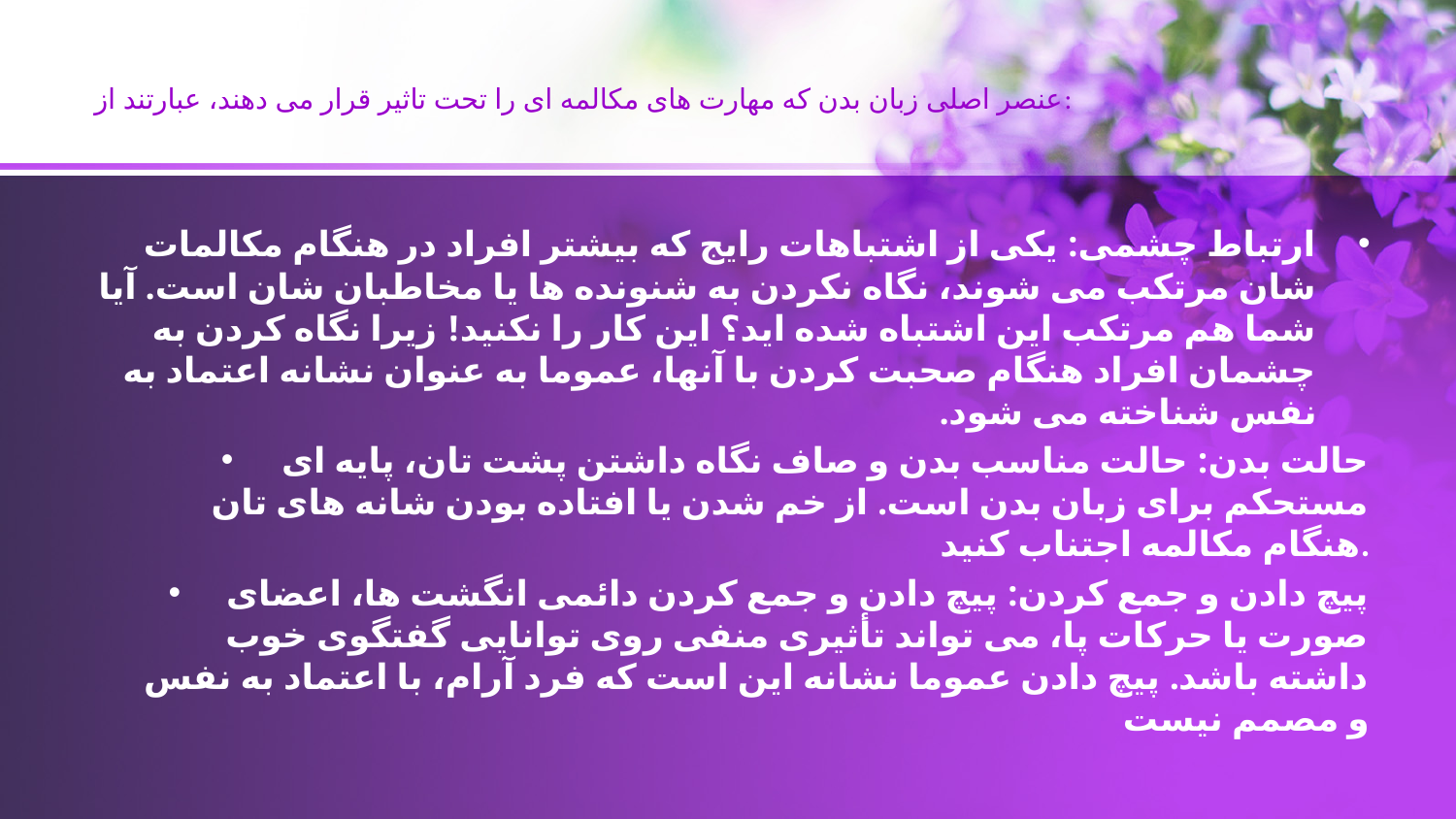

# عنصر اصلی زبان بدن که مهارت های مکالمه ای را تحت تاثیر قرار می دهند، عبارتند از:
ارتباط چشمی: یکی از اشتباهات رایج که بیشتر افراد در هنگام مکالمات شان مرتکب می شوند، نگاه نکردن به شنونده ها یا مخاطبان شان است. آیا شما هم مرتکب این اشتباه شده اید؟ این کار را نکنید! زیرا نگاه کردن به چشمان افراد هنگام صحبت کردن با آنها، عموما به عنوان نشانه اعتماد به نفس شناخته می شود.
حالت بدن: حالت مناسب بدن و صاف نگاه داشتن پشت تان، پایه ای مستحکم برای زبان بدن است. از خم شدن یا افتاده بودن شانه های تان هنگام مکالمه اجتناب کنید.
پیچ دادن و جمع کردن: پیچ دادن و جمع کردن دائمی انگشت ها، اعضای صورت یا حرکات پا، می تواند تأثیری منفی روی توانایی گفتگوی خوب داشته باشد. پیچ دادن عموما نشانه این است که فرد آرام، با اعتماد به نفس و مصمم نیست